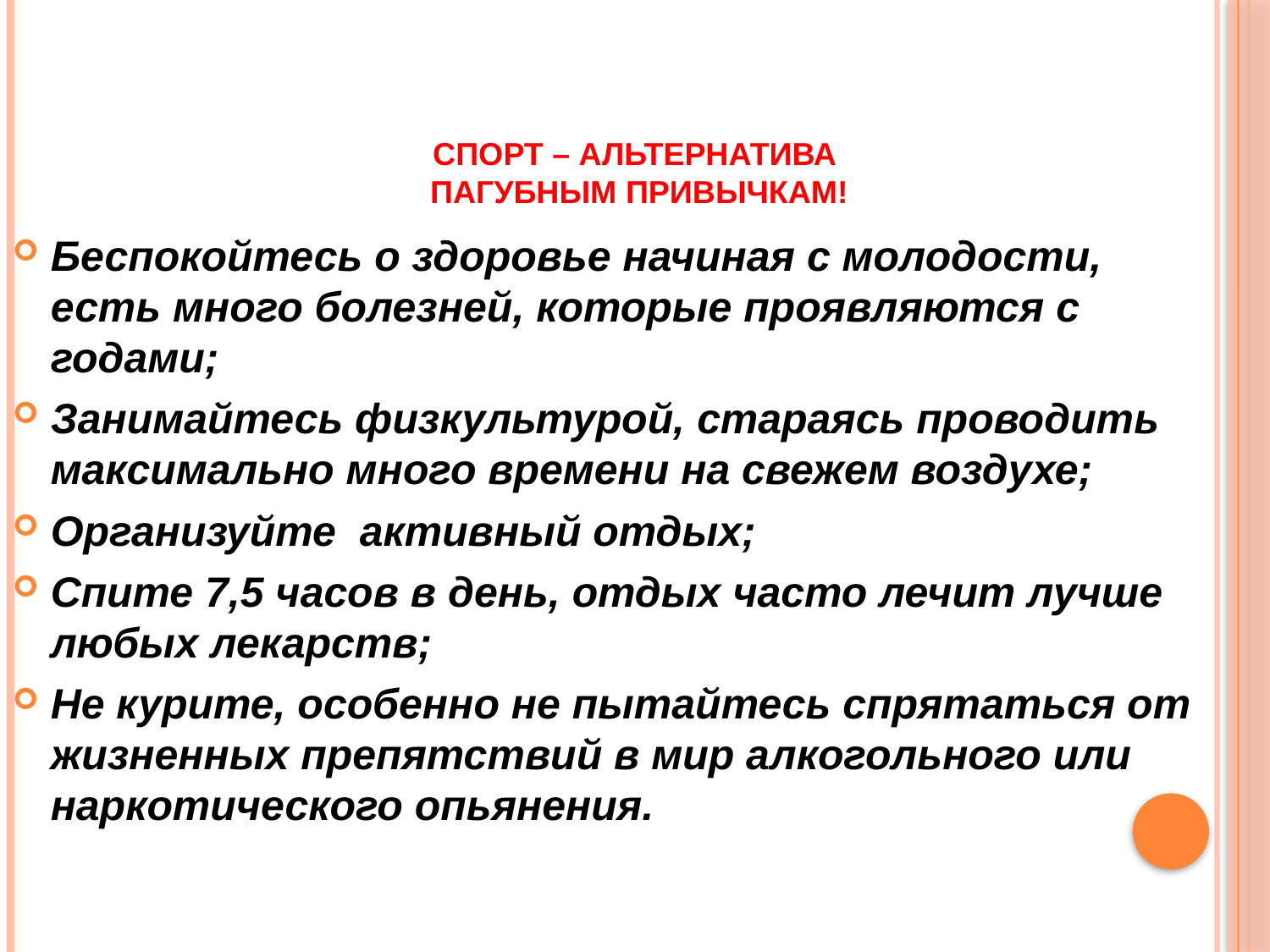

# Спорт – альтернатива пагубным привычкам!
Беспокойтесь о здоровье начиная с молодости, есть много болезней, которые проявляются с годами;
Занимайтесь физкультурой, стараясь проводить максимально много времени на свежем воздухе;
Организуйте  активный отдых;
Спите 7,5 часов в день, отдых часто лечит лучше любых лекарств;
Не курите, особенно не пытайтесь спрятаться от жизненных препятствий в мир алкогольного или наркотического опьянения.